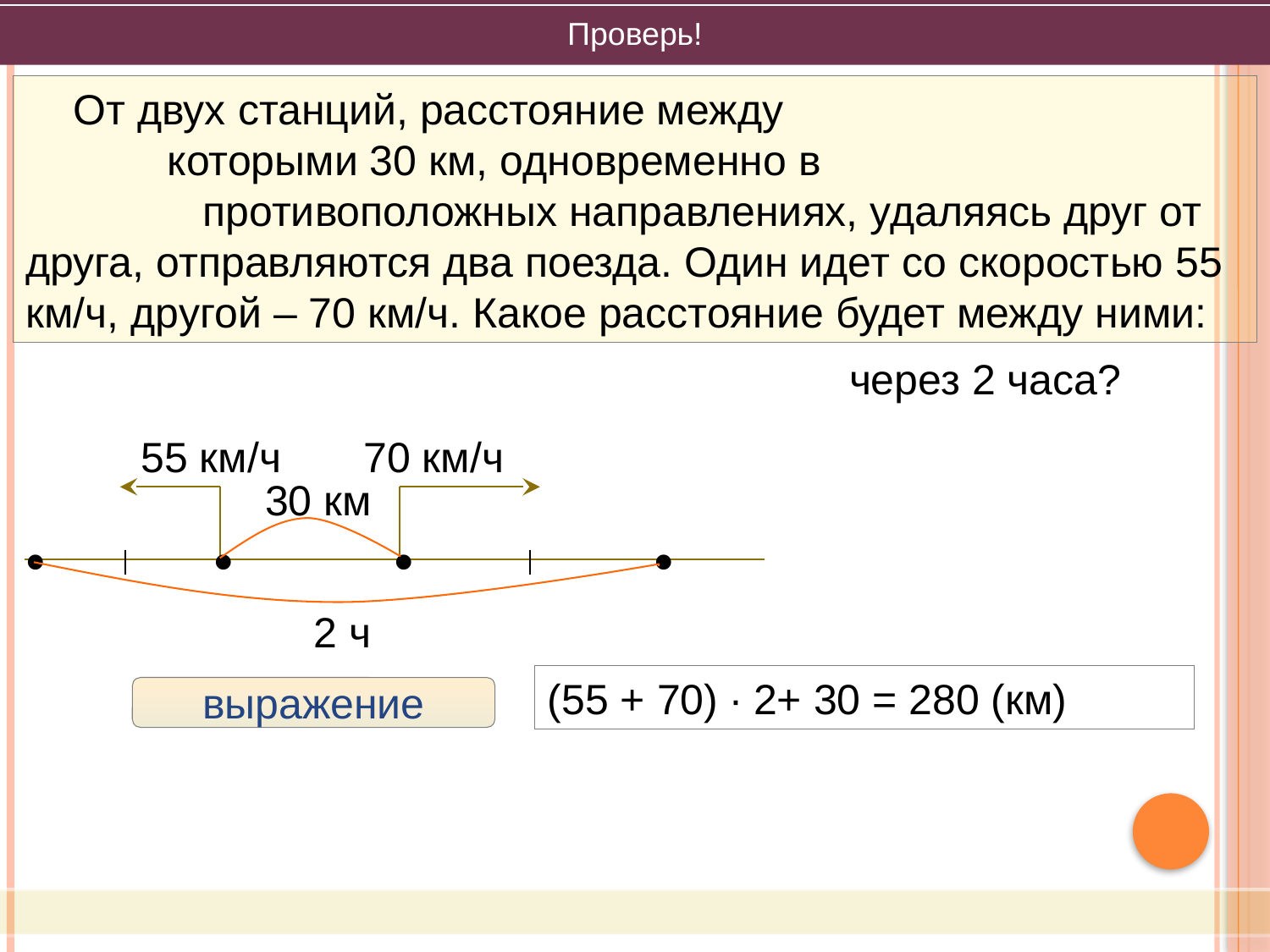

Проверь!
    От двух станций, расстояние между                                                   которыми 30 км, одновременно в                                                   противоположных направлениях, удаляясь друг от друга, отправляются два поезда. Один идет со скоростью 55 км/ч, другой – 70 км/ч. Какое расстояние будет между ними:
 через 2 часа?
55 км/ч
70 км/ч
.
.
.
.
30 км

2 ч
(55 + 70) ∙ 2+ 30 = 280 (км)
выражение